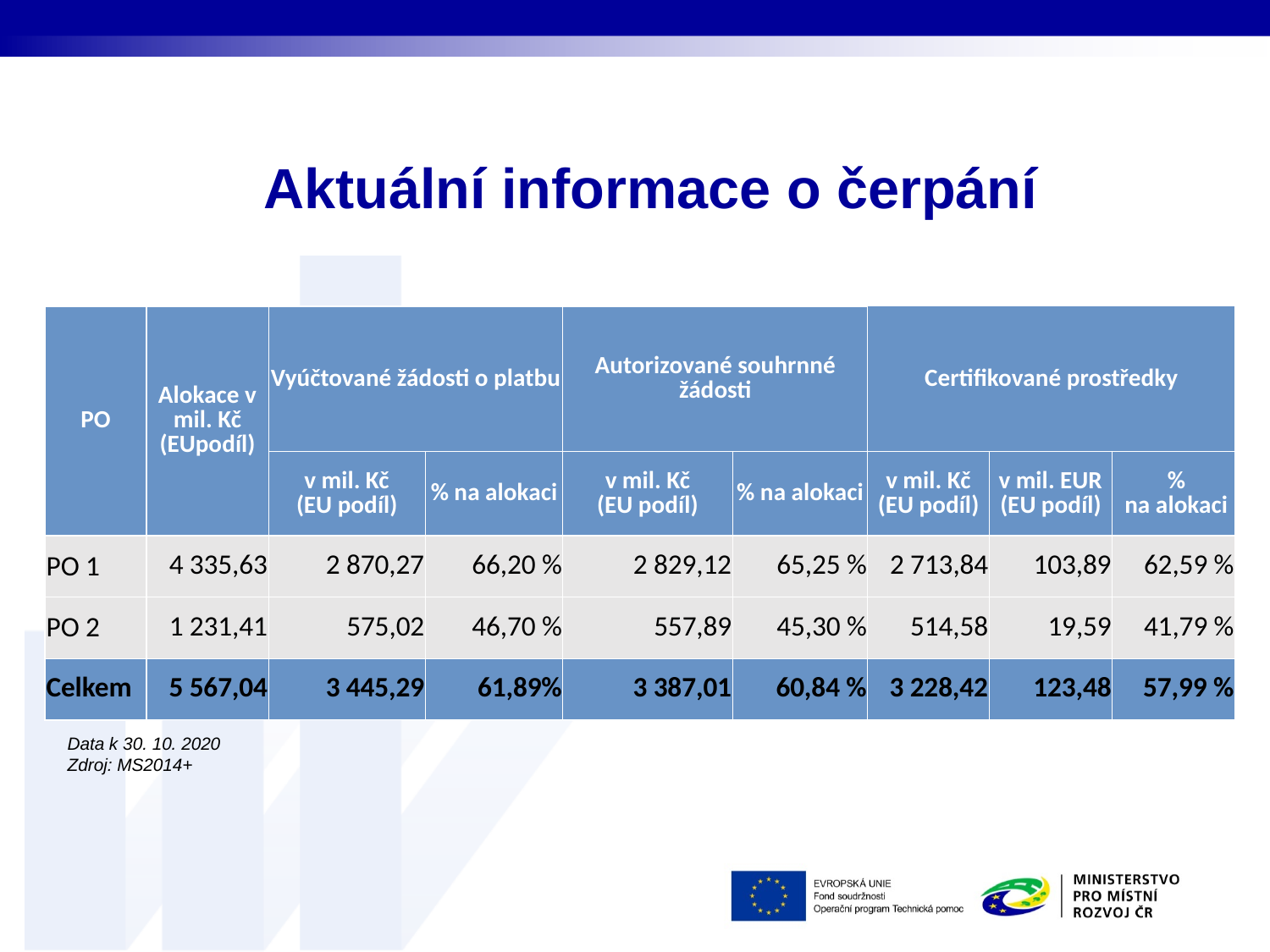

# Aktuální informace o čerpání
| PO | Alokace v mil. Kč (EUpodíl) | Vyúčtované žádosti o platbu |  | Autorizované souhrnné žádosti |  | Certifikované prostředky |  |  |
| --- | --- | --- | --- | --- | --- | --- | --- | --- |
|  |  | v mil. Kč (EU podíl) | % na alokaci | v mil. Kč (EU podíl) | % na alokaci | v mil. Kč (EU podíl) | v mil. EUR (EU podíl) | % na alokaci |
| PO 1 | 4 335,63 | 2 870,27 | 66,20 % | 2 829,12 | 65,25 % | 2 713,84 | 103,89 | 62,59 % |
| PO 2 | 1 231,41 | 575,02 | 46,70 % | 557,89 | 45,30 % | 514,58 | 19,59 | 41,79 % |
| Celkem | 5 567,04 | 3 445,29 | 61,89% | 3 387,01 | 60,84 % | 3 228,42 | 123,48 | 57,99 % |
Data k 30. 10. 2020
Zdroj: MS2014+